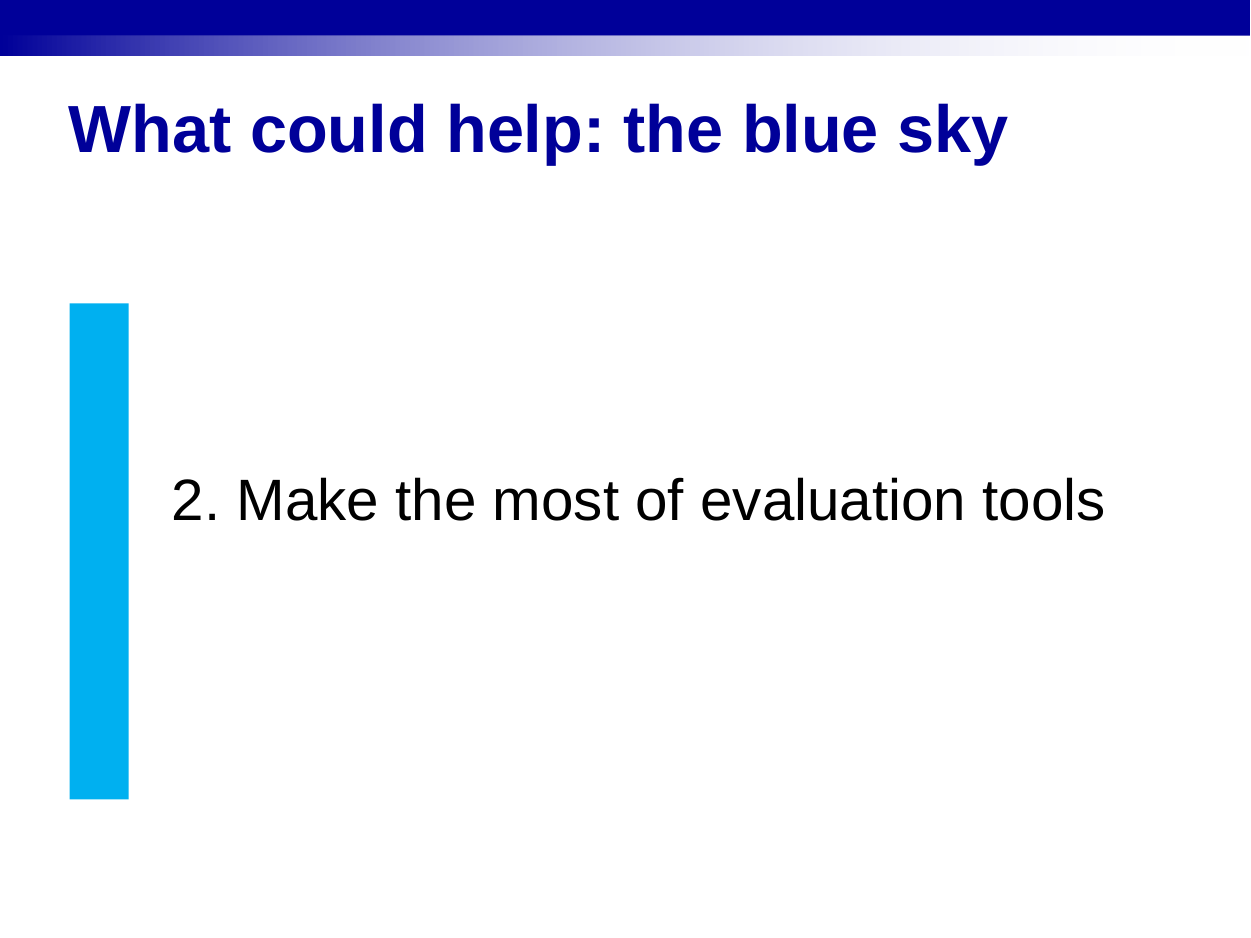

# What could help: the blue sky

2. Make the most of evaluation tools